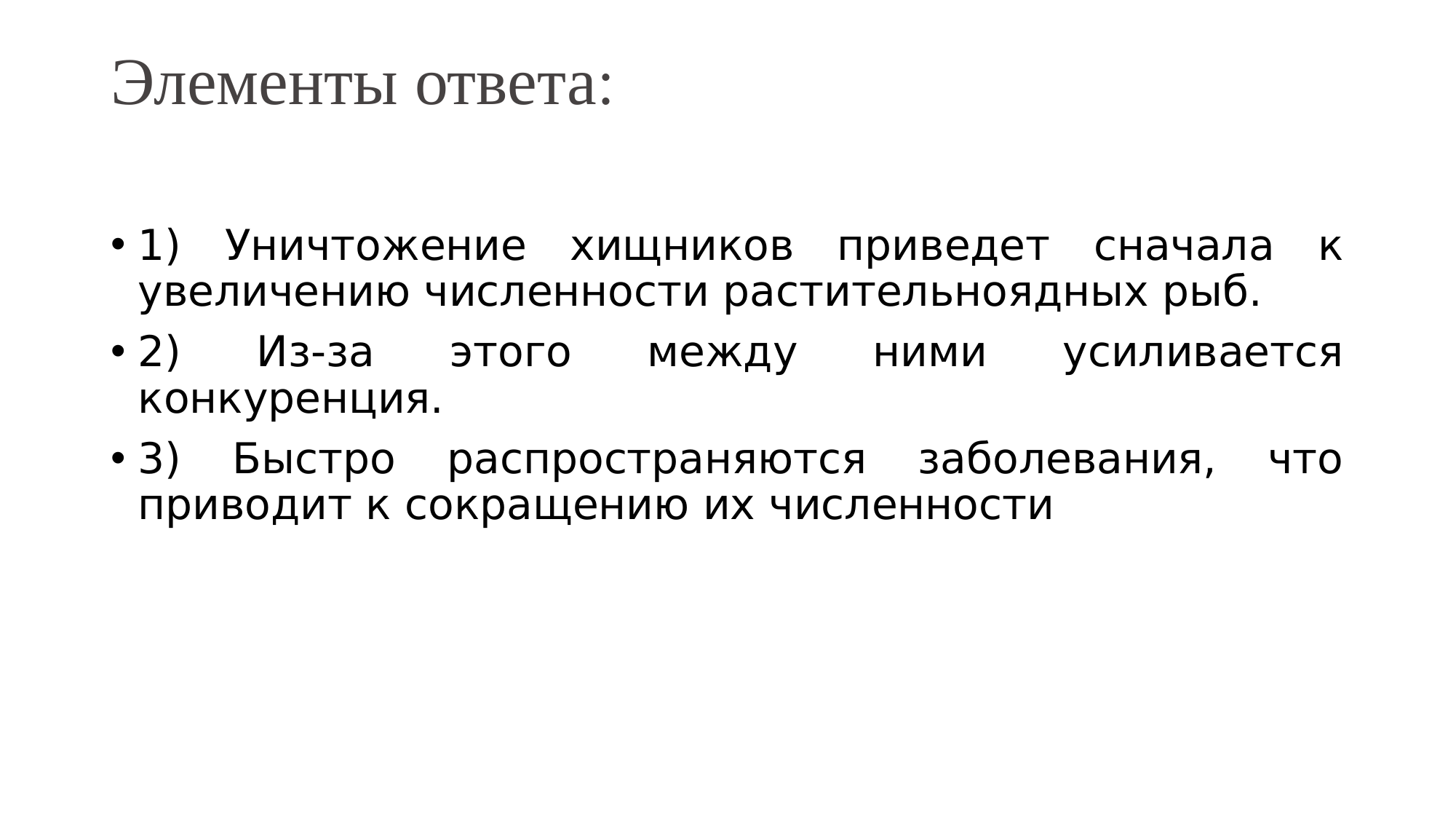

# Элементы ответа:
1) Уничтожение хищников приведет сначала к увеличению численности растительноядных рыб.
2) Из-за этого между ними усиливается конкуренция.
3) Быстро распространяются заболевания, что приводит к сокращению их численности